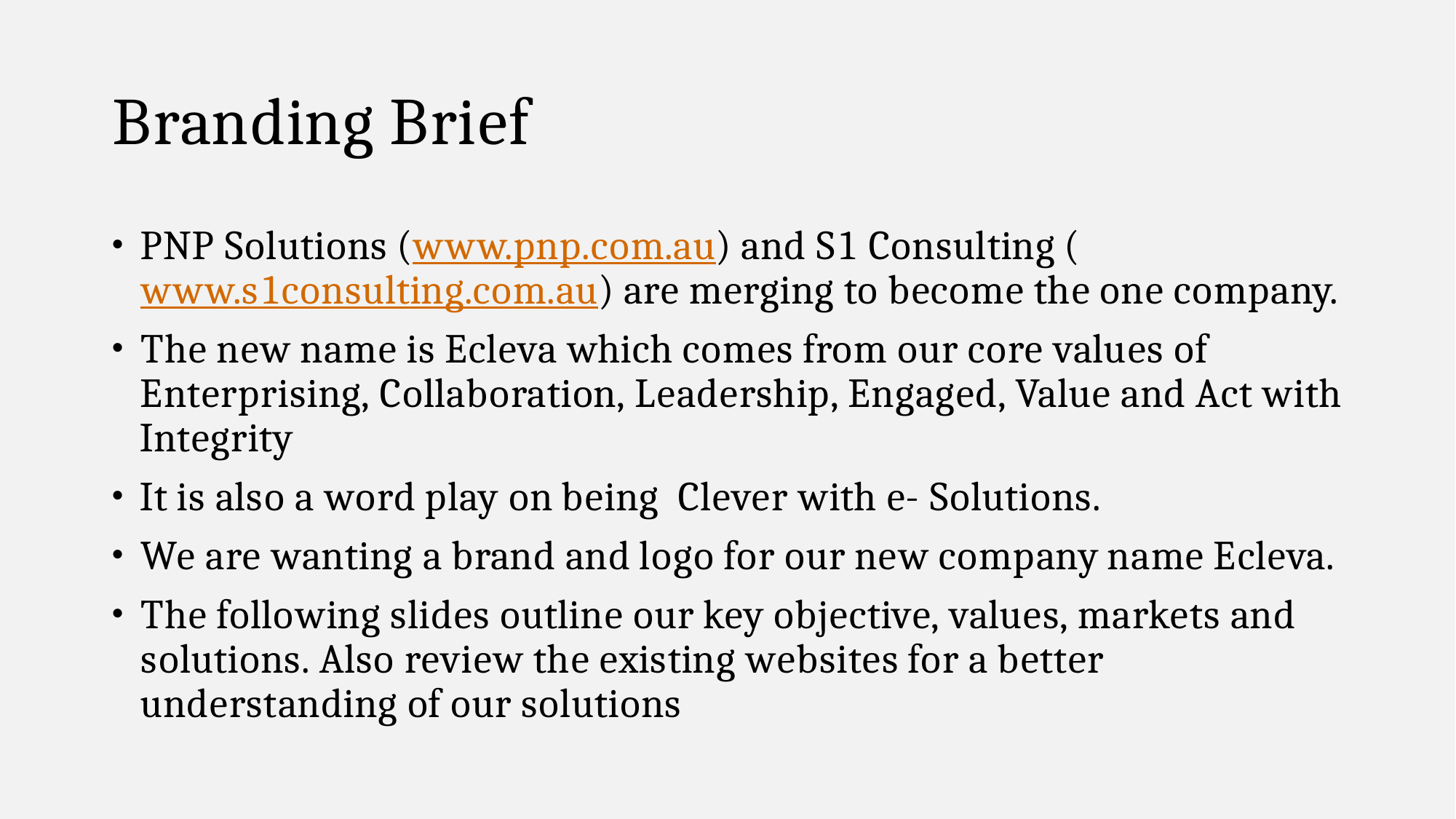

# Branding Brief
PNP Solutions (www.pnp.com.au) and S1 Consulting (www.s1consulting.com.au) are merging to become the one company.
The new name is Ecleva which comes from our core values of Enterprising, Collaboration, Leadership, Engaged, Value and Act with Integrity
It is also a word play on being  Clever with e- Solutions.
We are wanting a brand and logo for our new company name Ecleva.
The following slides outline our key objective, values, markets and solutions. Also review the existing websites for a better understanding of our solutions